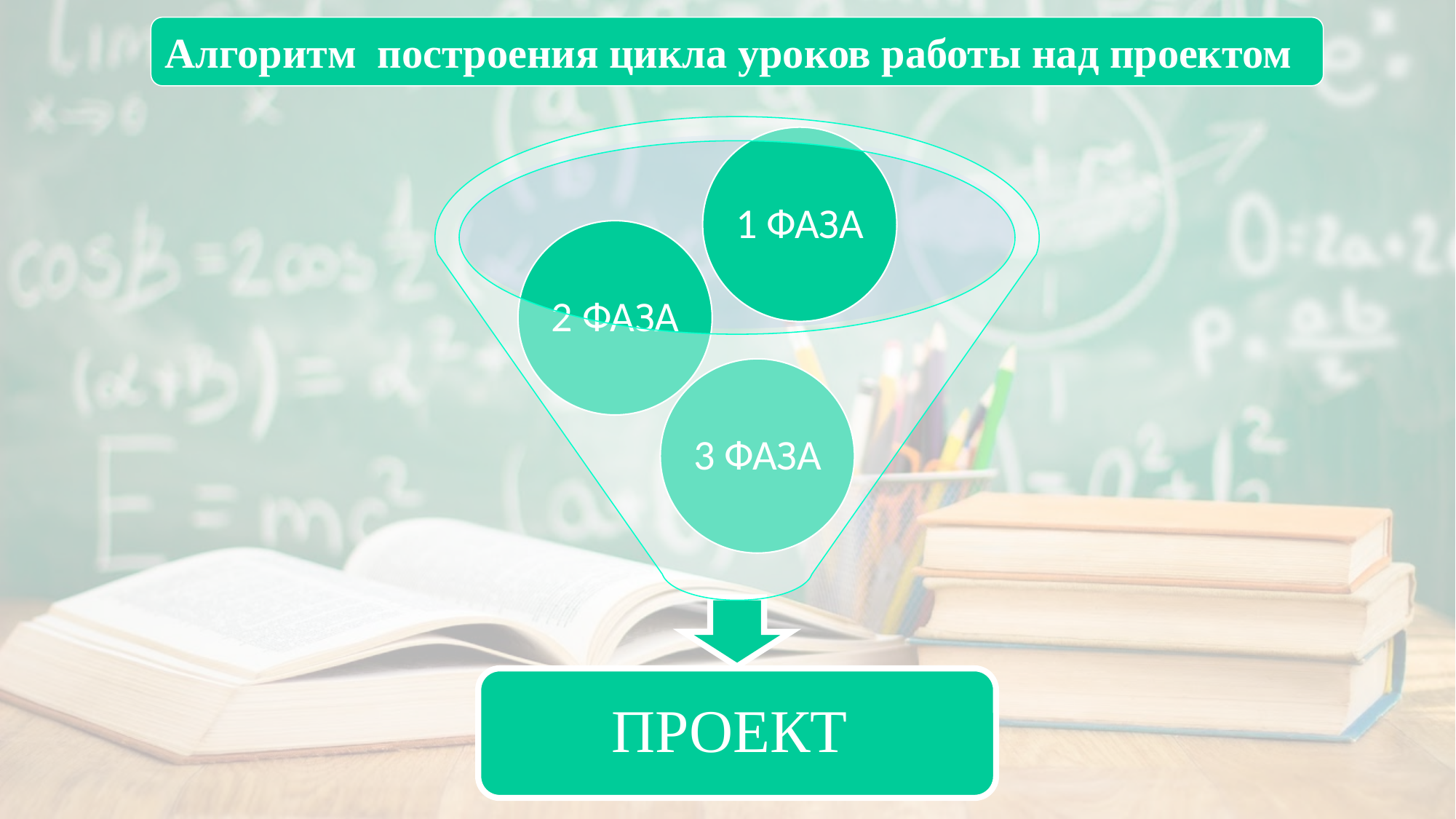

Алгоритм  построения цикла уроков работы над проектом

1 ФАЗА

2 ФАЗА

3 ФАЗА

ПРОЕКТ